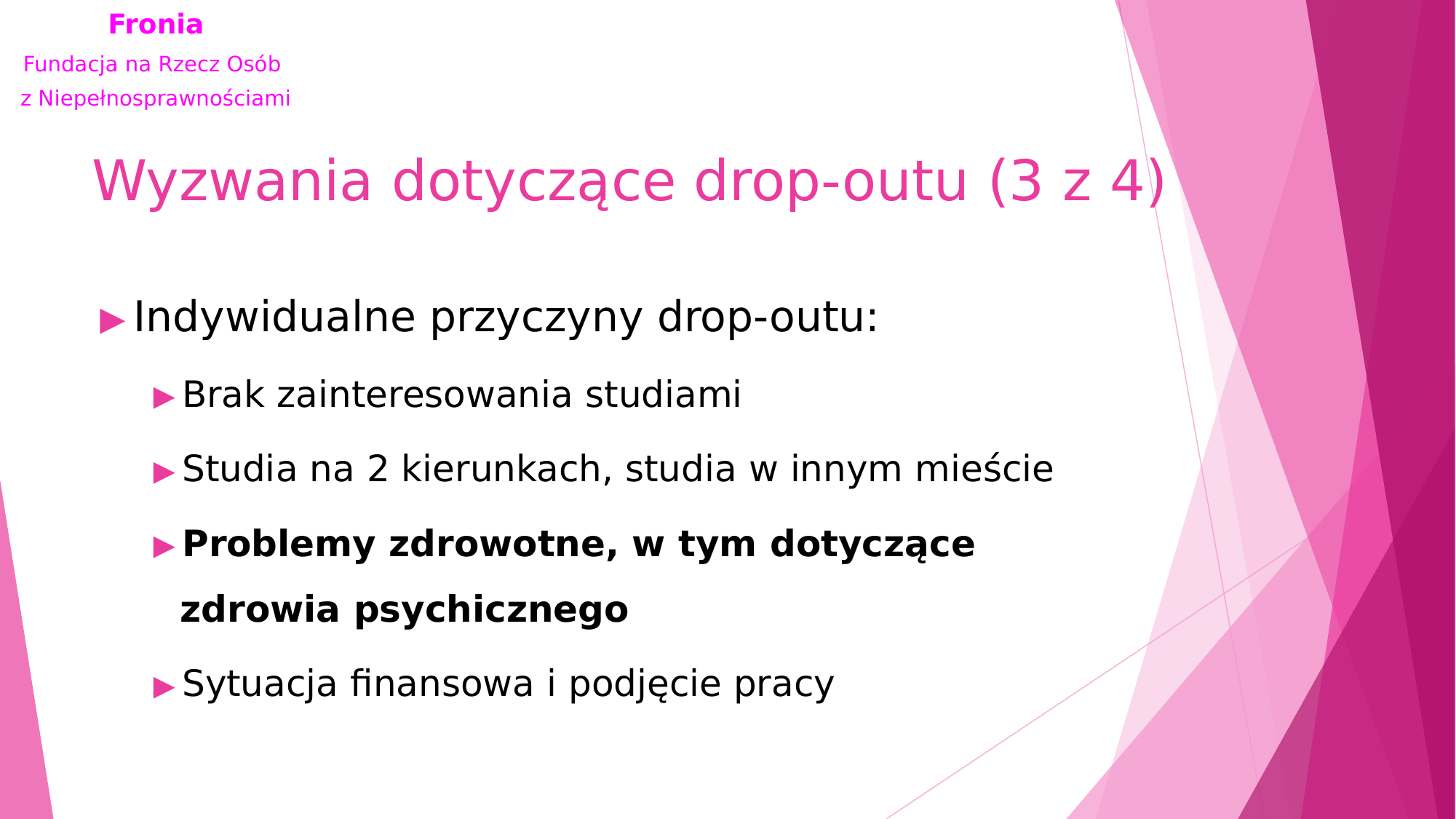

# Wyzwania dotyczące drop-outu (3 z 4)
Indywidualne przyczyny drop-outu:
Brak zainteresowania studiami
Studia na 2 kierunkach, studia w innym mieście
Problemy zdrowotne, w tym dotyczące zdrowia psychicznego
Sytuacja finansowa i podjęcie pracy